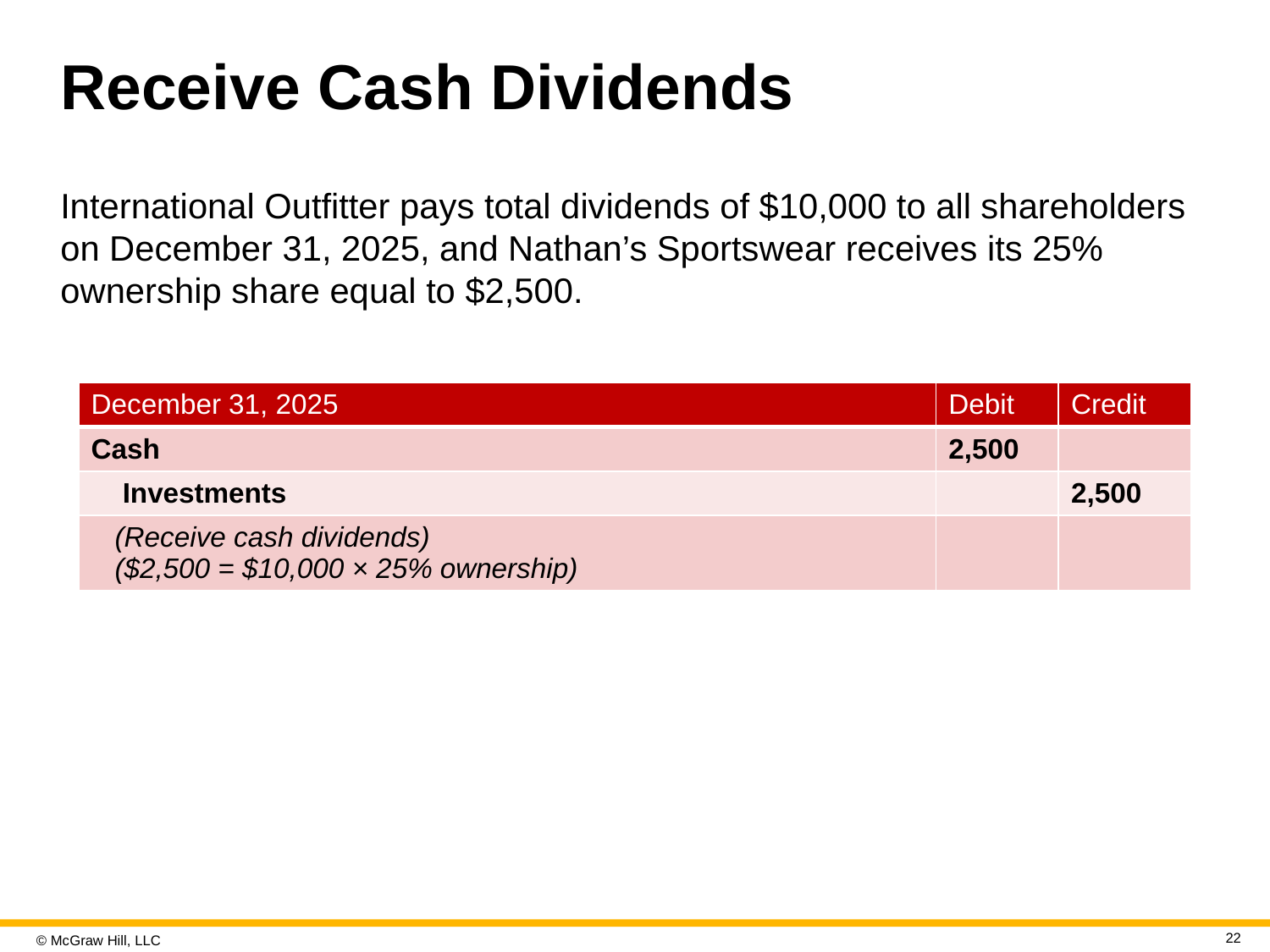

# Receive Cash Dividends
International Outfitter pays total dividends of $10,000 to all shareholders on December 31, 2025, and Nathan’s Sportswear receives its 25% ownership share equal to $2,500.
| December 31, 2025 | Debit | Credit |
| --- | --- | --- |
| Cash | 2,500 |  |
| Investments |  | 2,500 |
| (Receive cash dividends) ($2,500 = $10,000 × 25% ownership) |  |  |
22